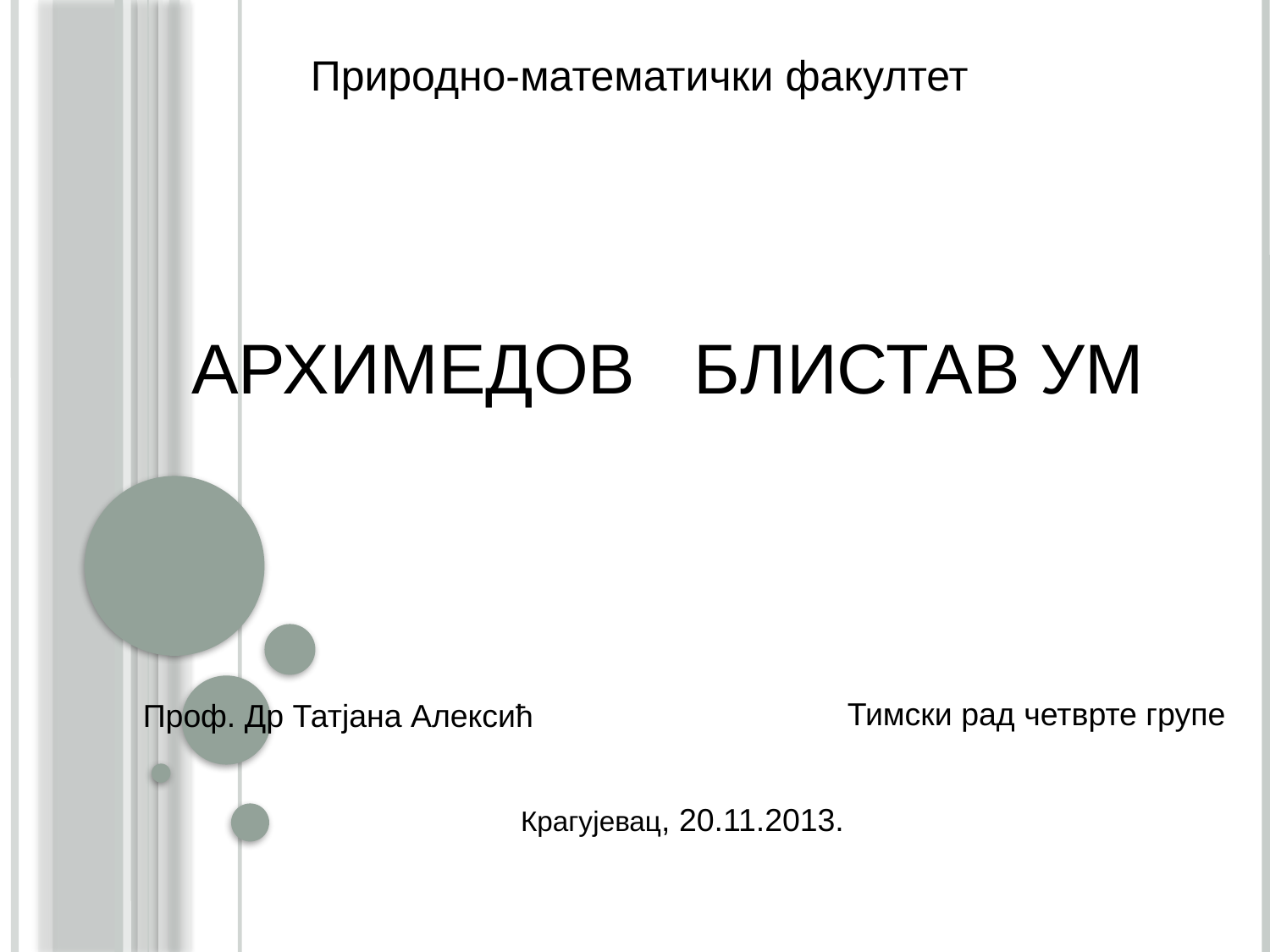

Природно-математички факултет

     АРХИМЕДОВ   БЛИСТАВ УМ

Тимски рад четврте групе

Проф. Др Татјана Алексић
Крагујевац, 20.11.2013.